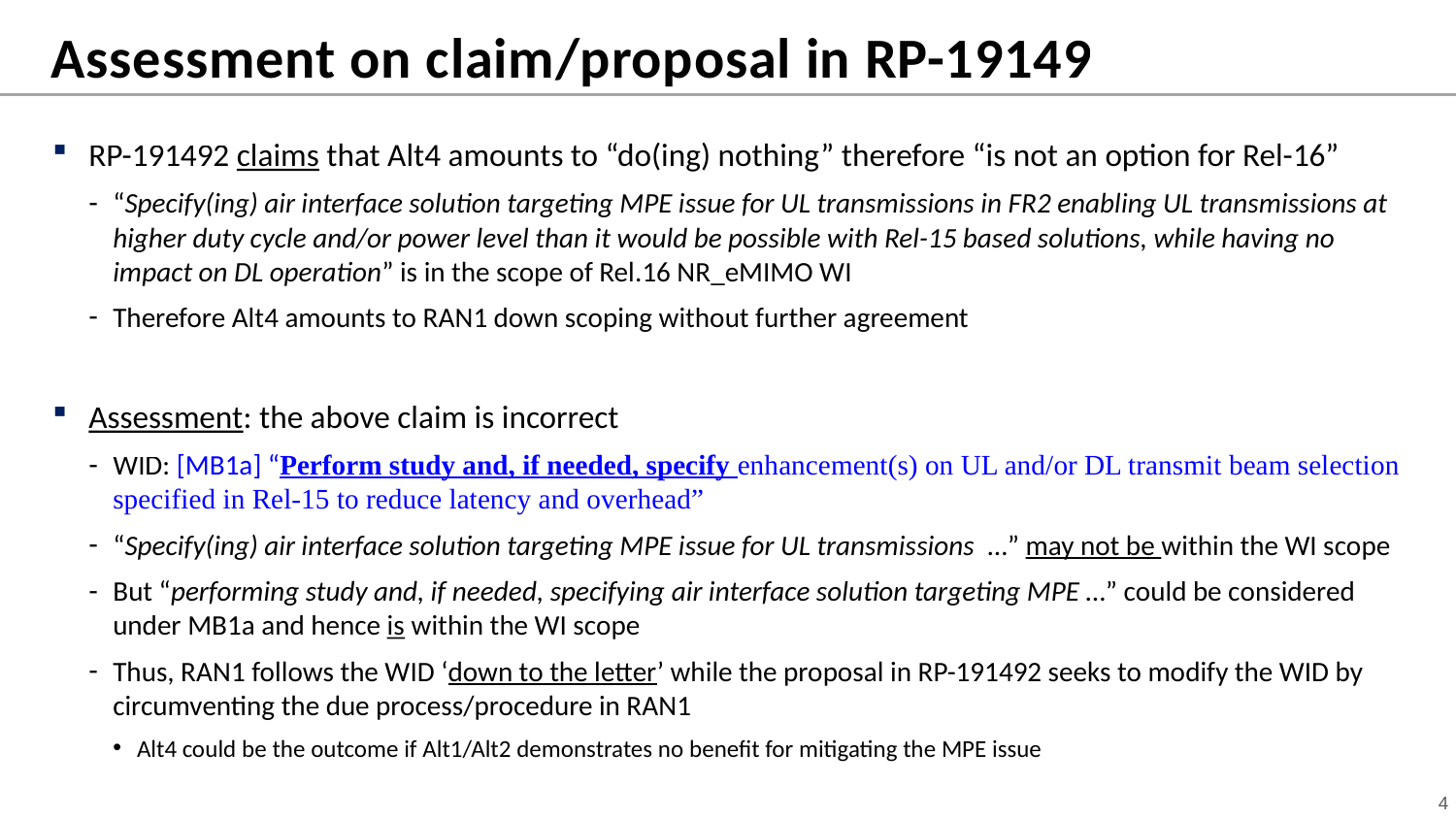

# Assessment on claim/proposal in RP-191492
RP-191492 claims that Alt4 amounts to “do(ing) nothing” therefore “is not an option for Rel-16”
“Specify(ing) air interface solution targeting MPE issue for UL transmissions in FR2 enabling UL transmissions at higher duty cycle and/or power level than it would be possible with Rel-15 based solutions, while having no impact on DL operation” is in the scope of Rel.16 NR_eMIMO WI
Therefore Alt4 amounts to RAN1 down scoping without further agreement

Assessment: the above claim is incorrect
WID: [MB1a] “Perform study and, if needed, specify enhancement(s) on UL and/or DL transmit beam selection specified in Rel-15 to reduce latency and overhead”
“Specify(ing) air interface solution targeting MPE issue for UL transmissions  …” may not be within the WI scope
But “performing study and, if needed, specifying air interface solution targeting MPE …” could be considered under MB1a and hence is within the WI scope
Thus, RAN1 follows the WID ‘down to the letter’ while the proposal in RP-191492 seeks to modify the WID by circumventing the due process/procedure in RAN1
Alt4 could be the outcome if Alt1/Alt2 demonstrates no benefit for mitigating the MPE issue